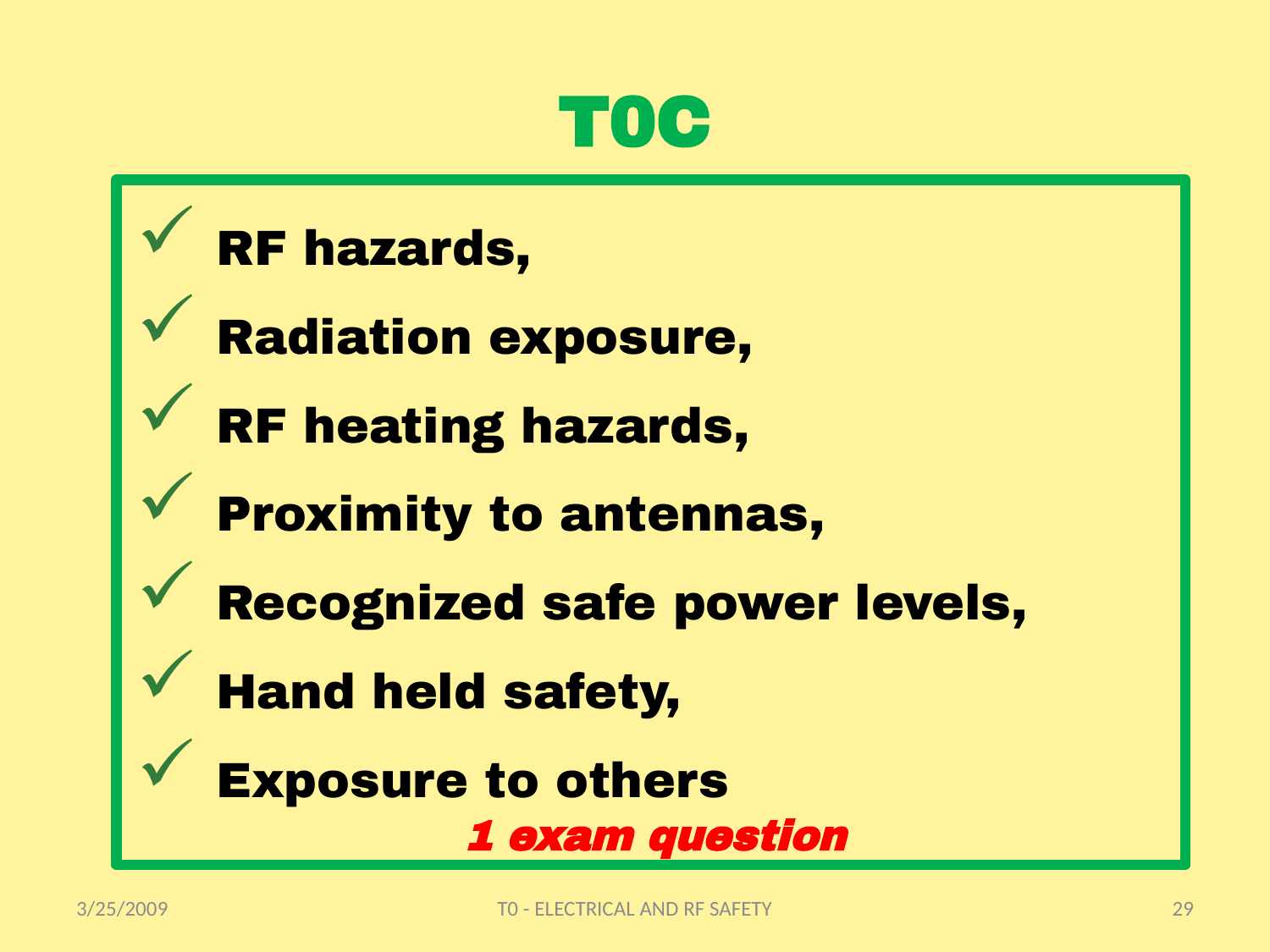

# T0C
RF hazards,
Radiation exposure,
RF heating hazards,
Proximity to antennas,
Recognized safe power levels,
Hand held safety,
Exposure to others
1 exam question
3/25/2009
T0 - ELECTRICAL AND RF SAFETY
29